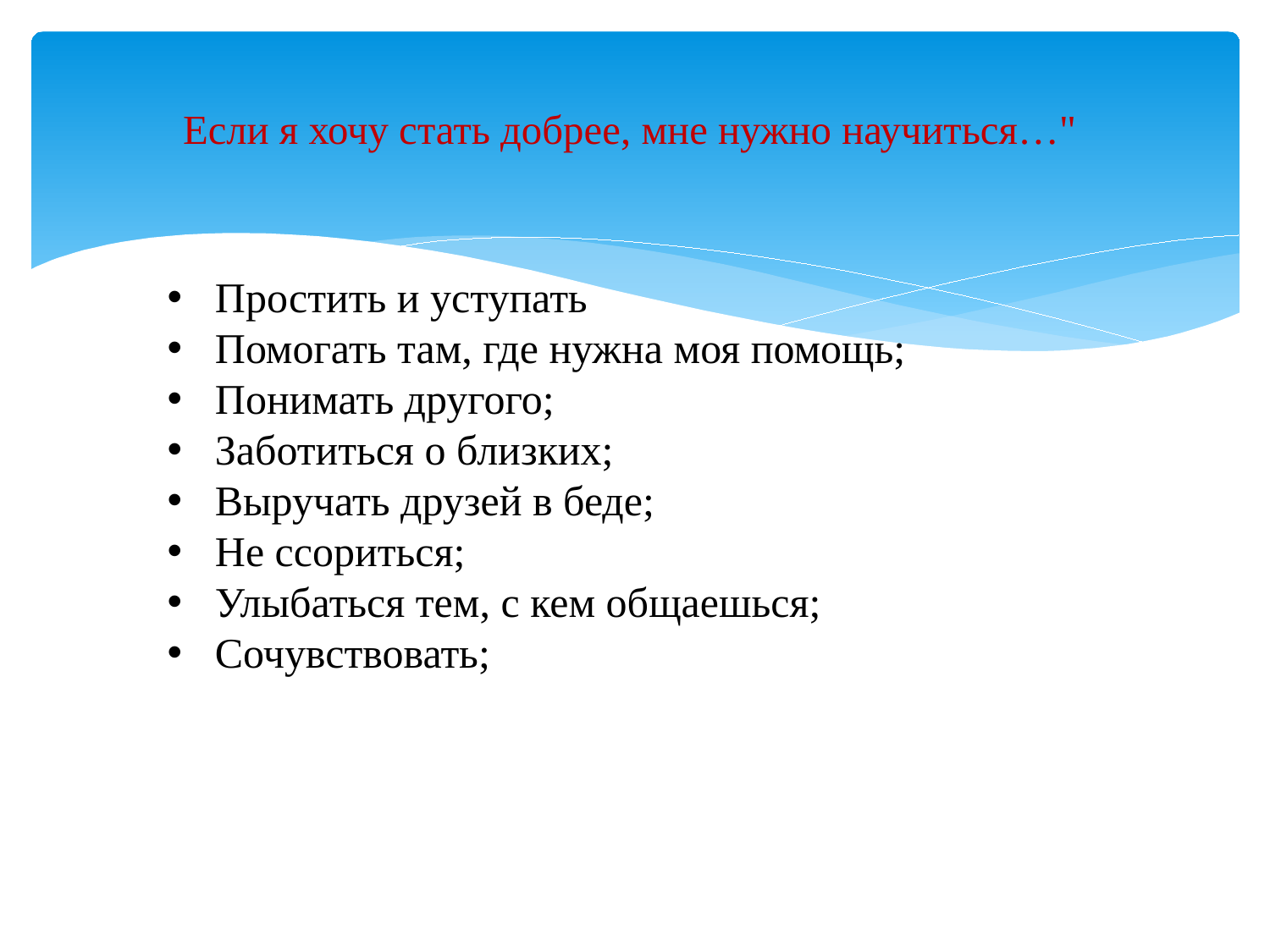

# Если я хочу стать добрее, мне нужно научиться…"
Простить и уступать
Помогать там, где нужна моя помощь;
Понимать другого;
Заботиться о близких;
Выручать друзей в беде;
Не ссориться;
Улыбаться тем, с кем общаешься;
Сочувствовать;